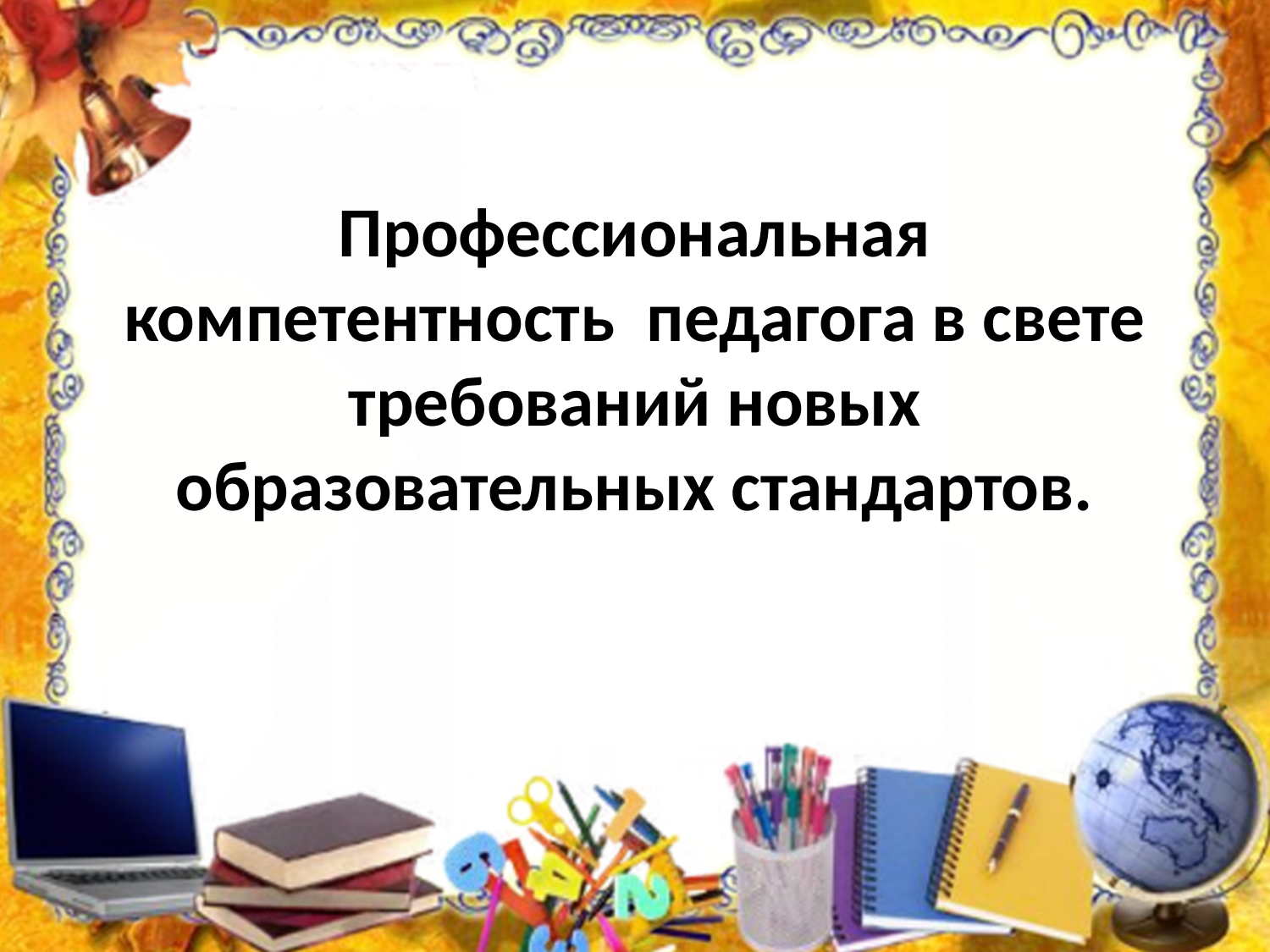

# Профессиональная компетентность  педагога в свете требований новых образовательных стандартов.